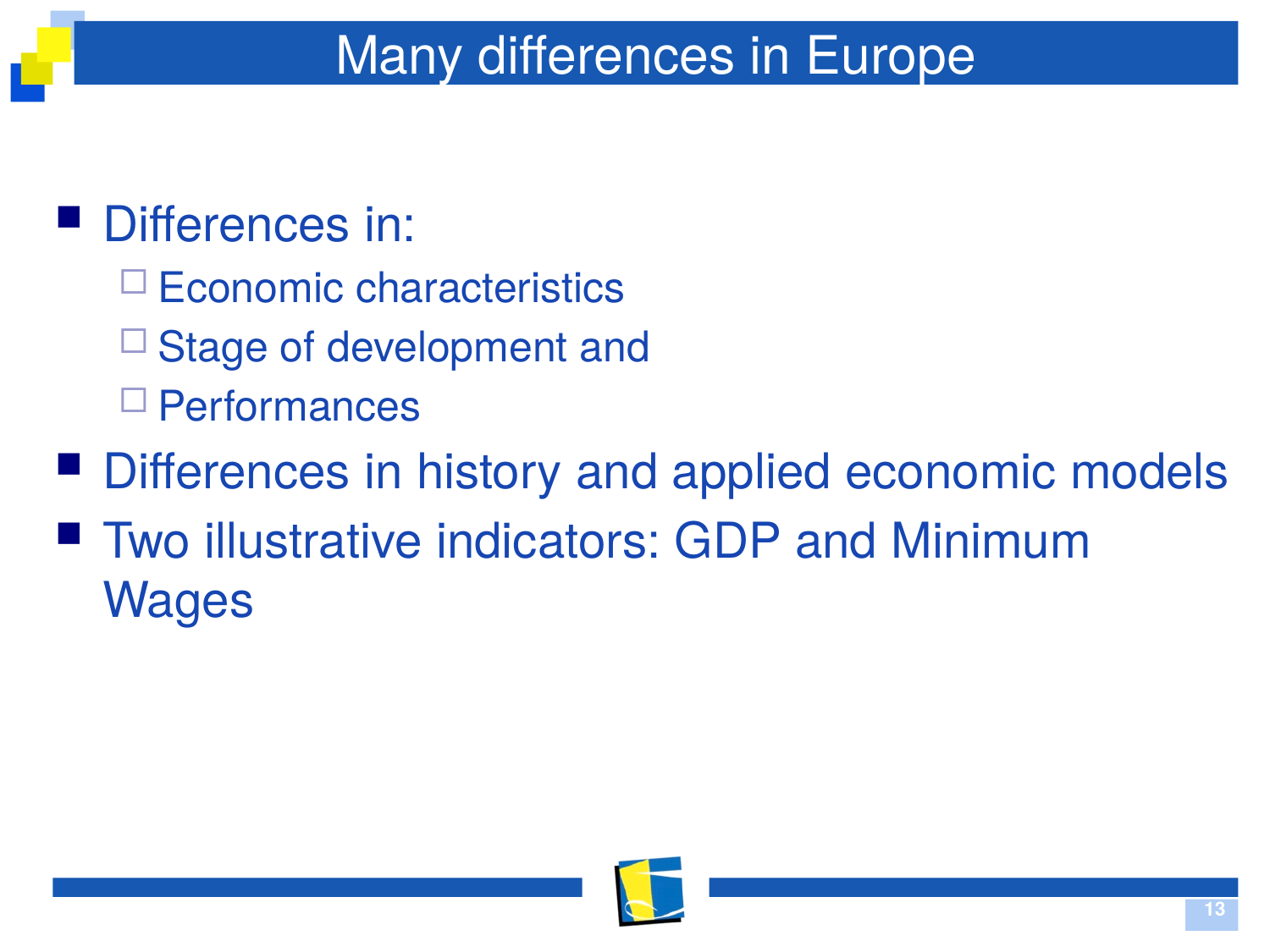

# Many differences in Europe
Differences in:
Economic characteristics
Stage of development and
Performances
Differences in history and applied economic models
Two illustrative indicators: GDP and Minimum Wages
13